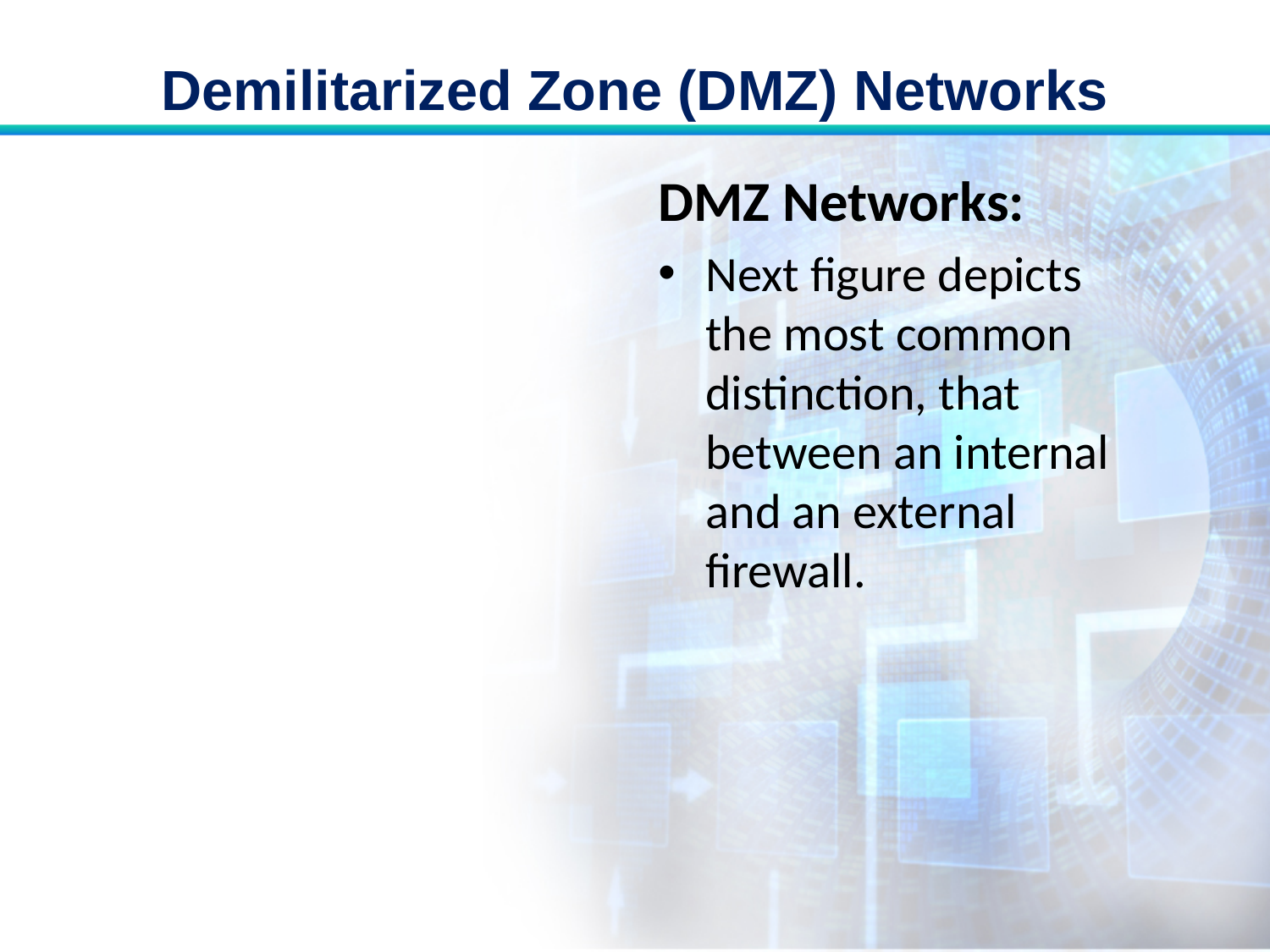

# Demilitarized Zone (DMZ) Networks
DMZ Networks:
Next figure depicts the most common distinction, that between an internal and an external firewall.